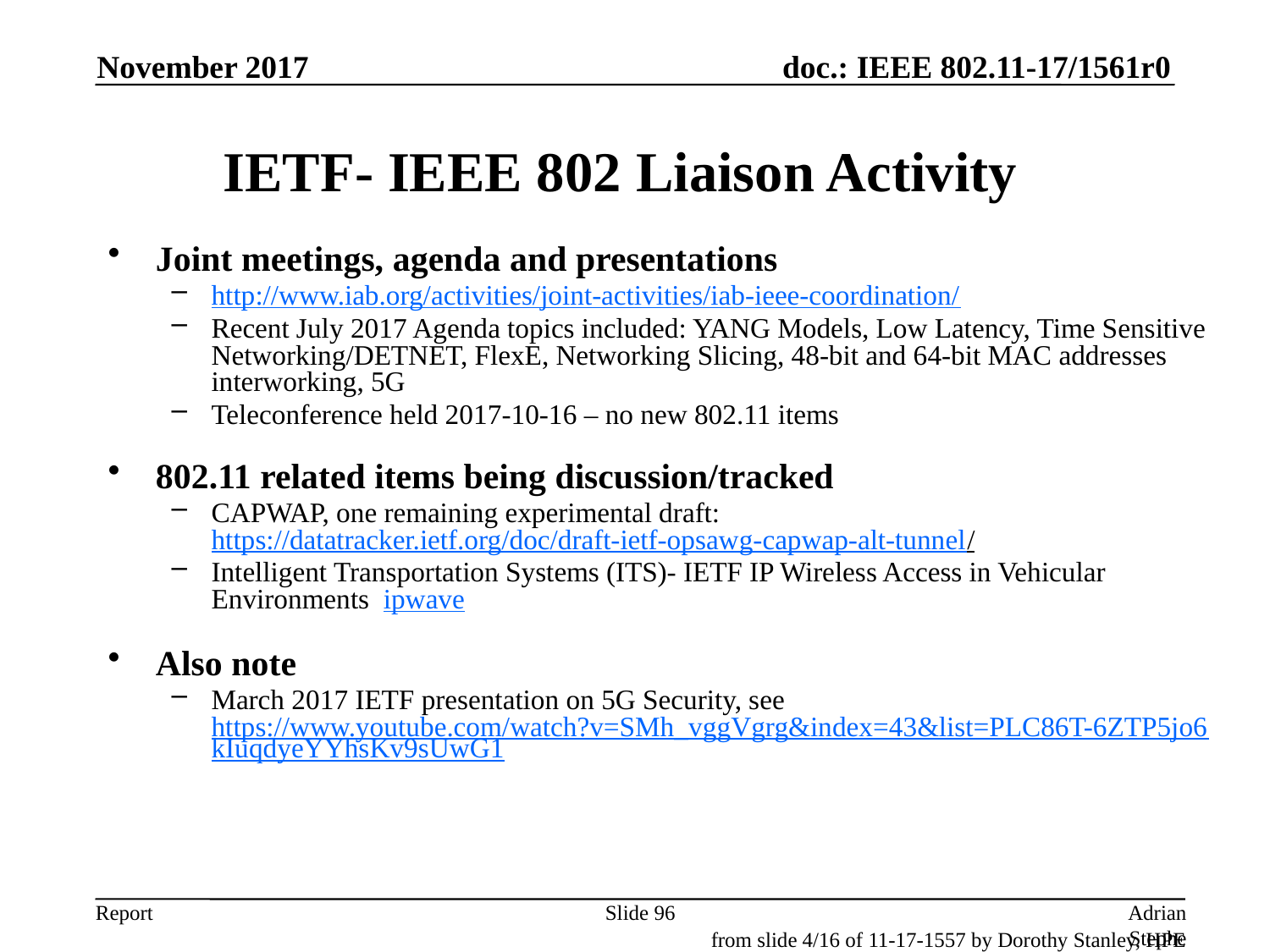

November 2017
# IETF- IEEE 802 Liaison Activity

Joint meetings, agenda and presentations
http://www.iab.org/activities/joint-activities/iab-ieee-coordination/
Recent July 2017 Agenda topics included: YANG Models, Low Latency, Time Sensitive Networking/DETNET, FlexE, Networking Slicing, 48-bit and 64-bit MAC addresses interworking, 5G
Teleconference held 2017-10-16 – no new 802.11 items

802.11 related items being discussion/tracked
CAPWAP, one remaining experimental draft:  https://datatracker.ietf.org/doc/draft-ietf-opsawg-capwap-alt-tunnel/
Intelligent Transportation Systems (ITS)- IETF IP Wireless Access in Vehicular Environments  ipwave
Also note
March 2017 IETF presentation on 5G Security, see https://www.youtube.com/watch?v=SMh_vggVgrg&index=43&list=PLC86T-6ZTP5jo6kIuqdyeYYhsKv9sUwG1

Slide 96
Adrian Stephens, Intel Corporation
from slide 4/16 of 11-17-1557 by Dorothy Stanley, HPE